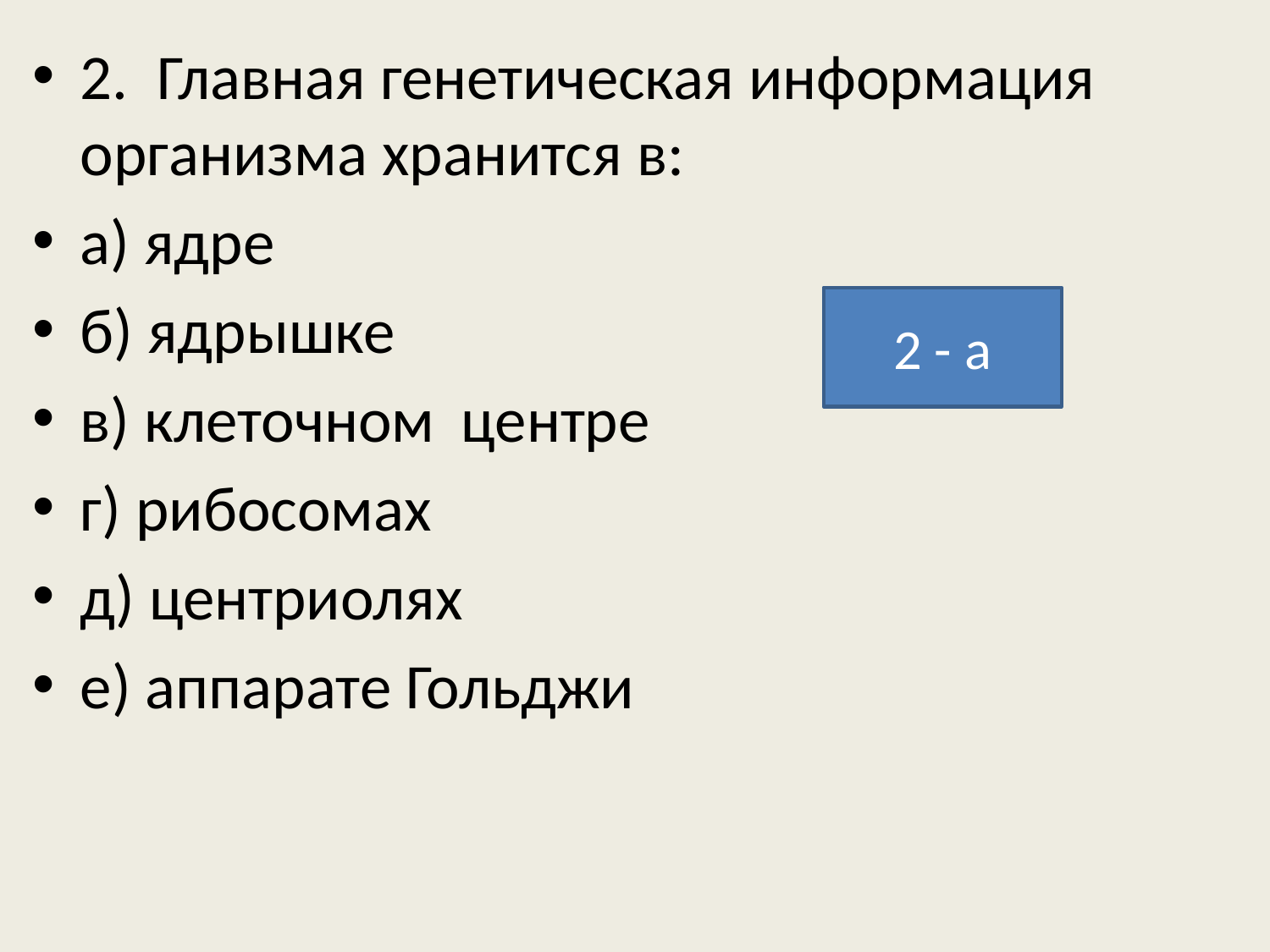

2.  Главная генетическая информация организма хранится в:
а) ядре
б) ядрышке
в) клеточном 	центре
г) рибосомах
д) центриолях
е) аппарате Гольджи
2 - а